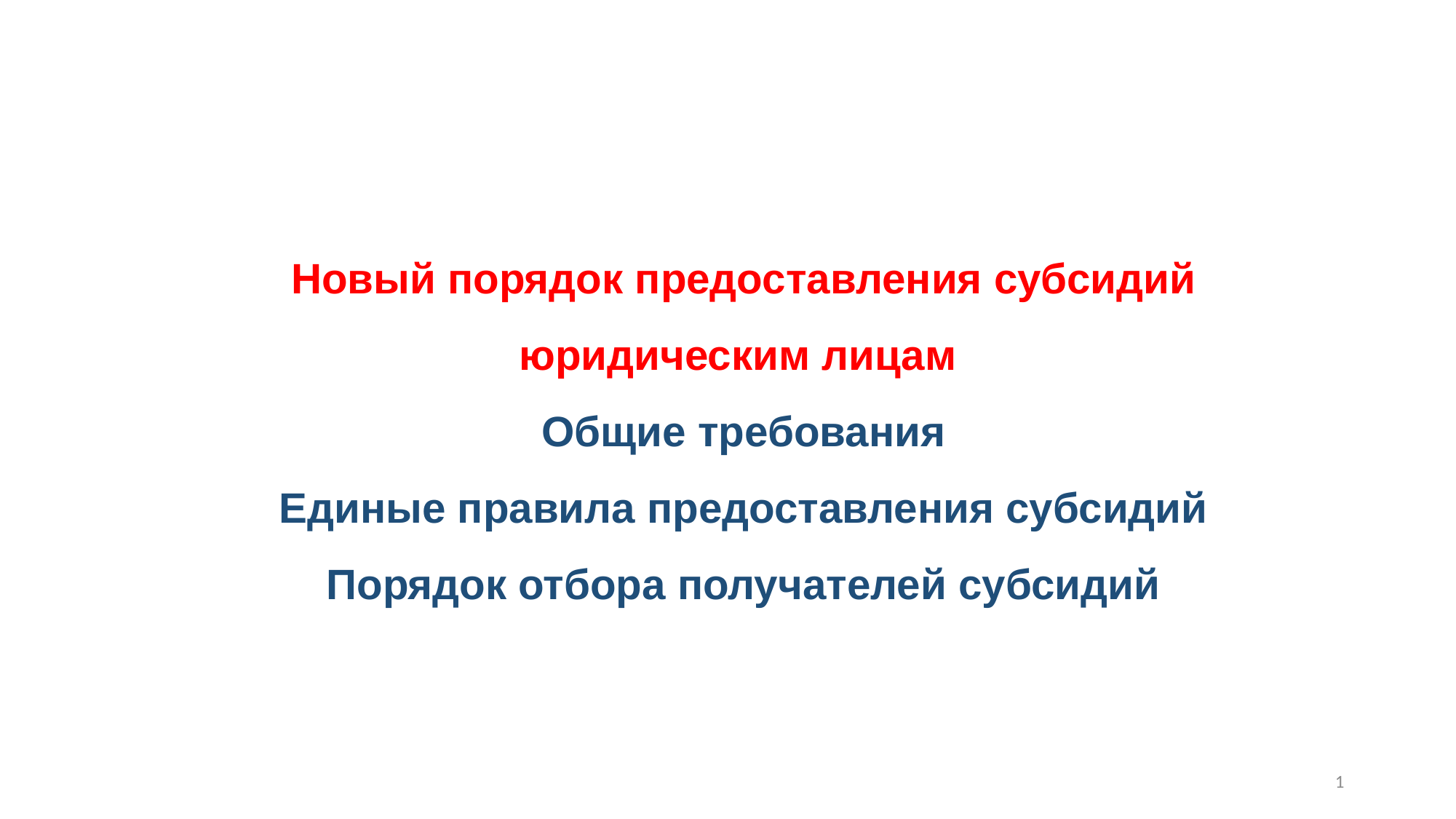

# Новый порядок предоставления субсидий юридическим лицам Общие требования Единые правила предоставления субсидий Порядок отбора получателей субсидий
1